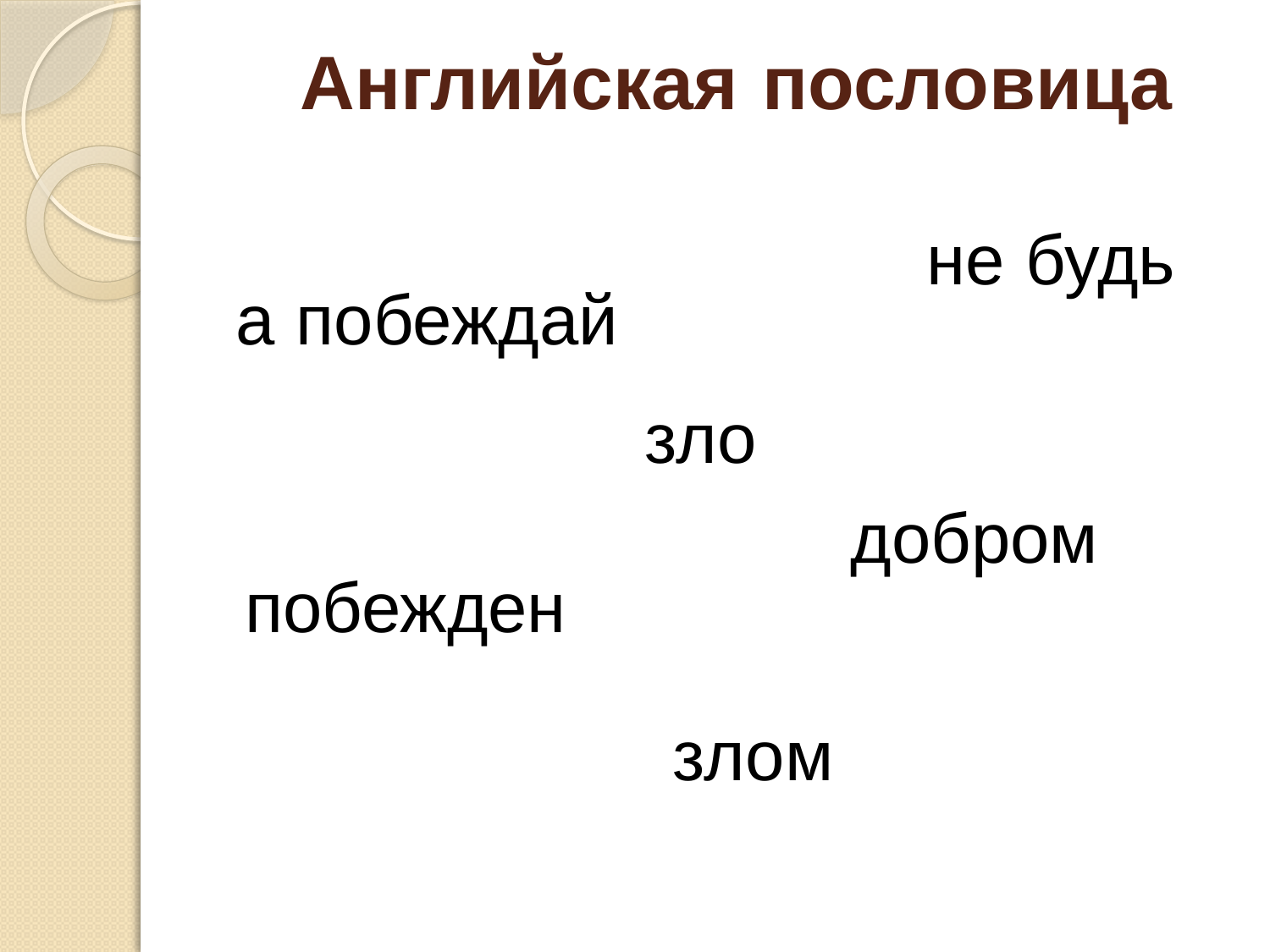

# Английская пословица
не будь
а побеждай
зло
добром
побежден
злом